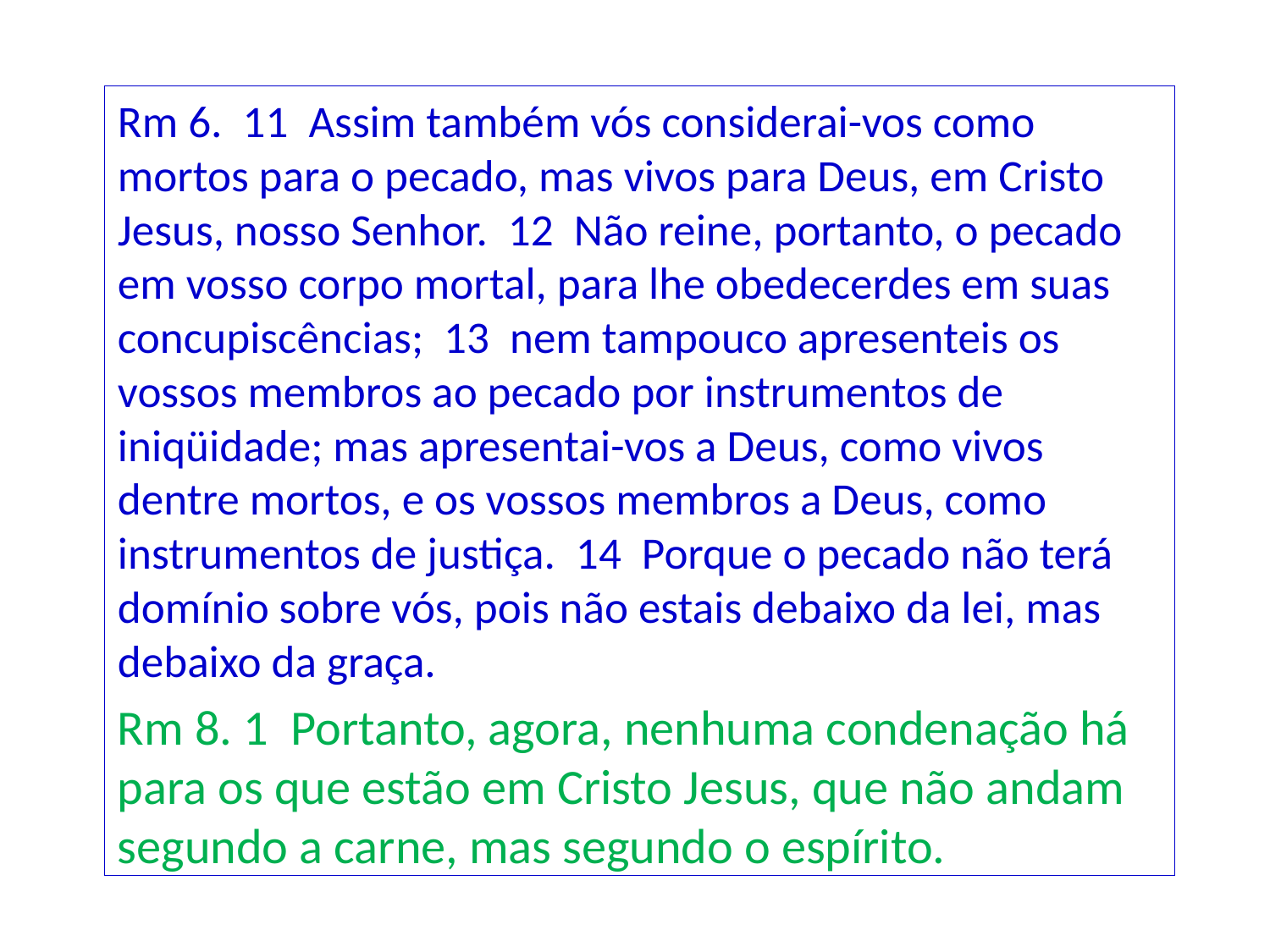

Rm 6.  11  Assim também vós considerai-vos como mortos para o pecado, mas vivos para Deus, em Cristo Jesus, nosso Senhor.  12  Não reine, portanto, o pecado em vosso corpo mortal, para lhe obedecerdes em suas concupiscências;  13  nem tampouco apresenteis os vossos membros ao pecado por instrumentos de iniqüidade; mas apresentai-vos a Deus, como vivos dentre mortos, e os vossos membros a Deus, como instrumentos de justiça.  14  Porque o pecado não terá domínio sobre vós, pois não estais debaixo da lei, mas debaixo da graça.
Rm 8. 1  Portanto, agora, nenhuma condenação há para os que estão em Cristo Jesus, que não andam segundo a carne, mas segundo o espírito.